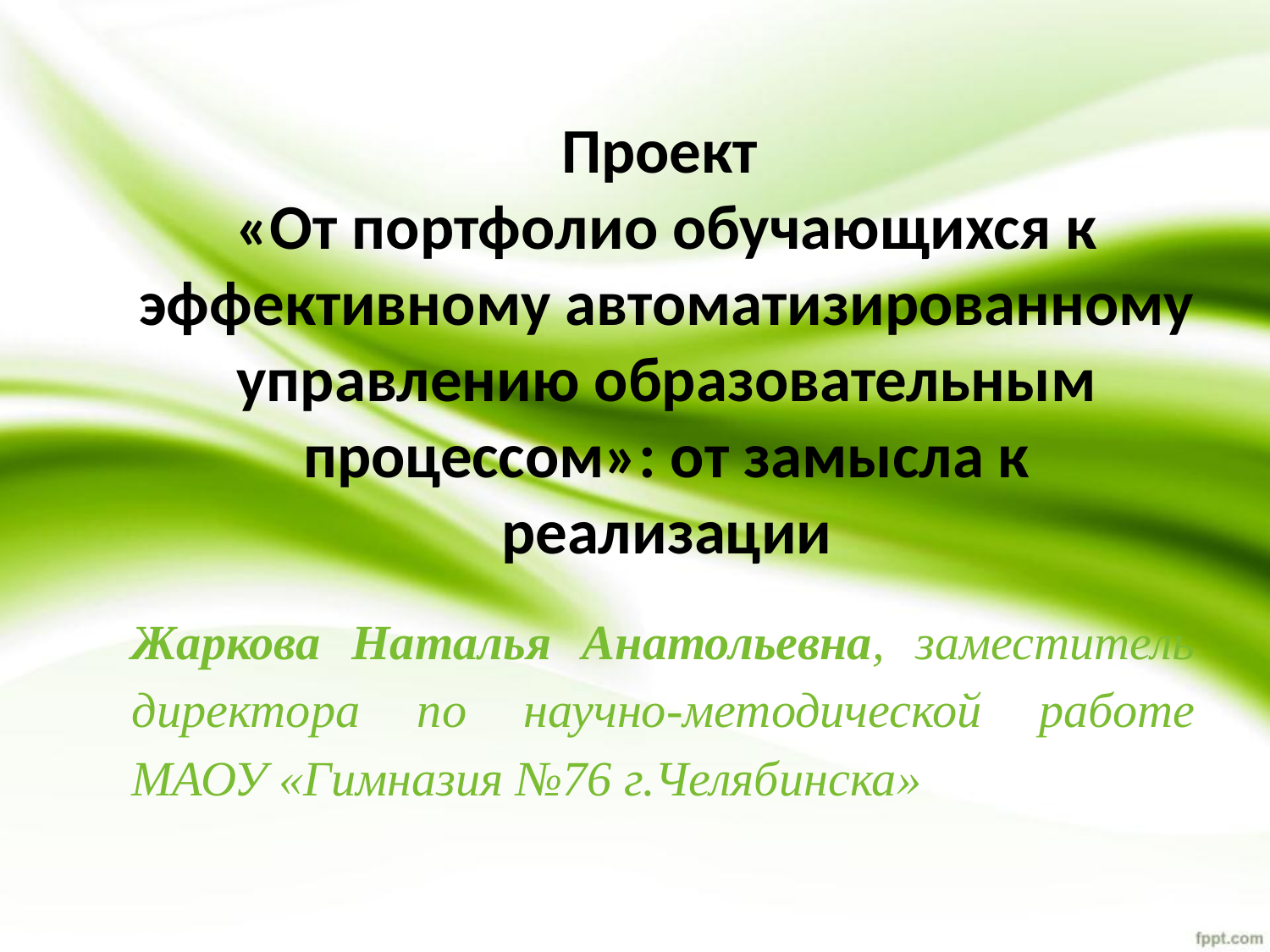

# Проект «От портфолио обучающихся к эффективному автоматизированному управлению образовательным процессом»: от замысла к реализации
Жаркова Наталья Анатольевна, заместитель директора по научно-методической работе МАОУ «Гимназия №76 г.Челябинска»